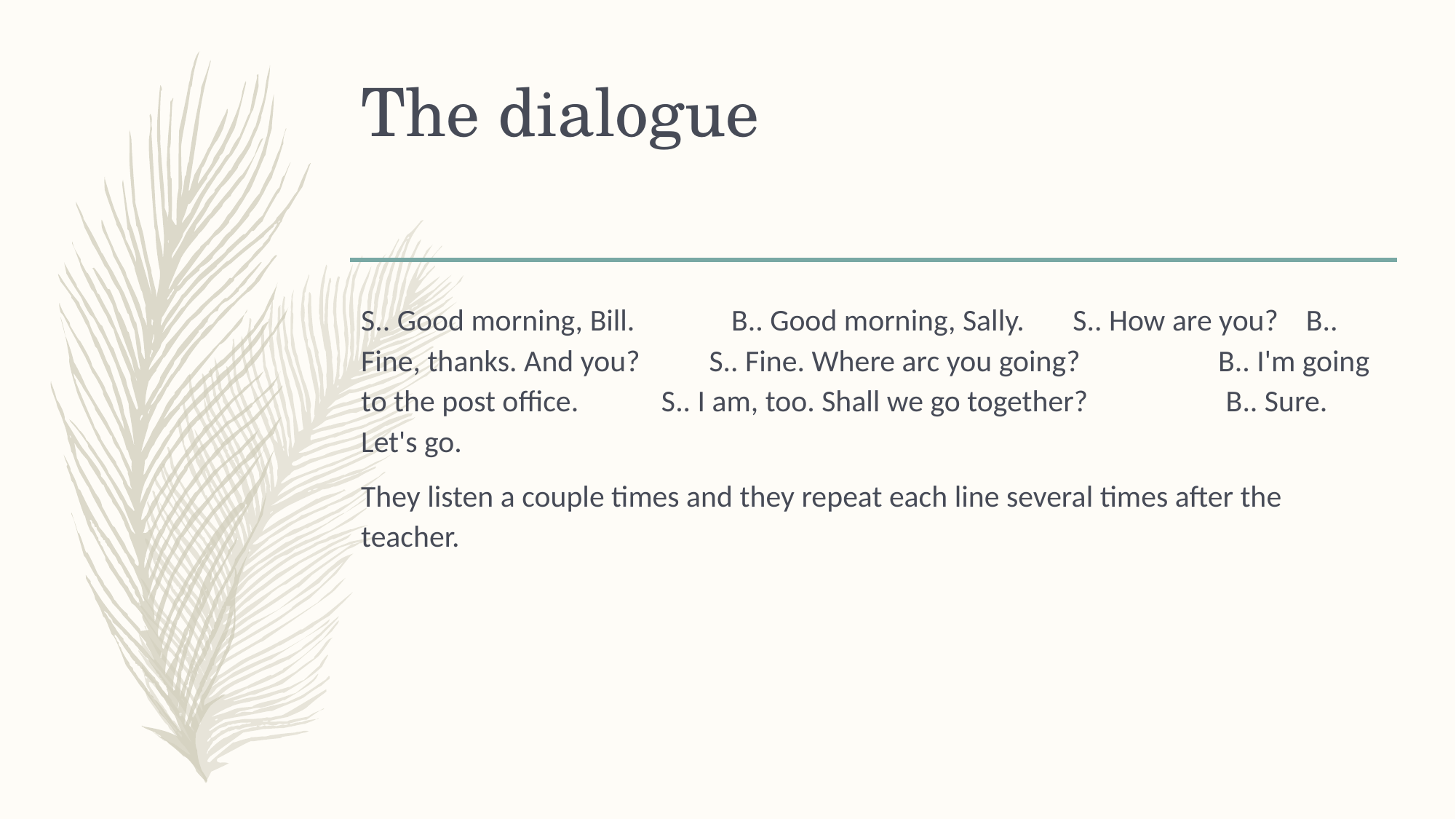

# The dialogue
S.. Good morning, Bill.              B.. Good morning, Sally.       S.. How are you?    B.. Fine, thanks. And you?          S.. Fine. Where arc you going?                    B.. I'm going to the post office.            S.. I am, too. Shall we go together?                    B.. Sure. Let's go.
They listen a couple times and they repeat each line several times after the teacher.